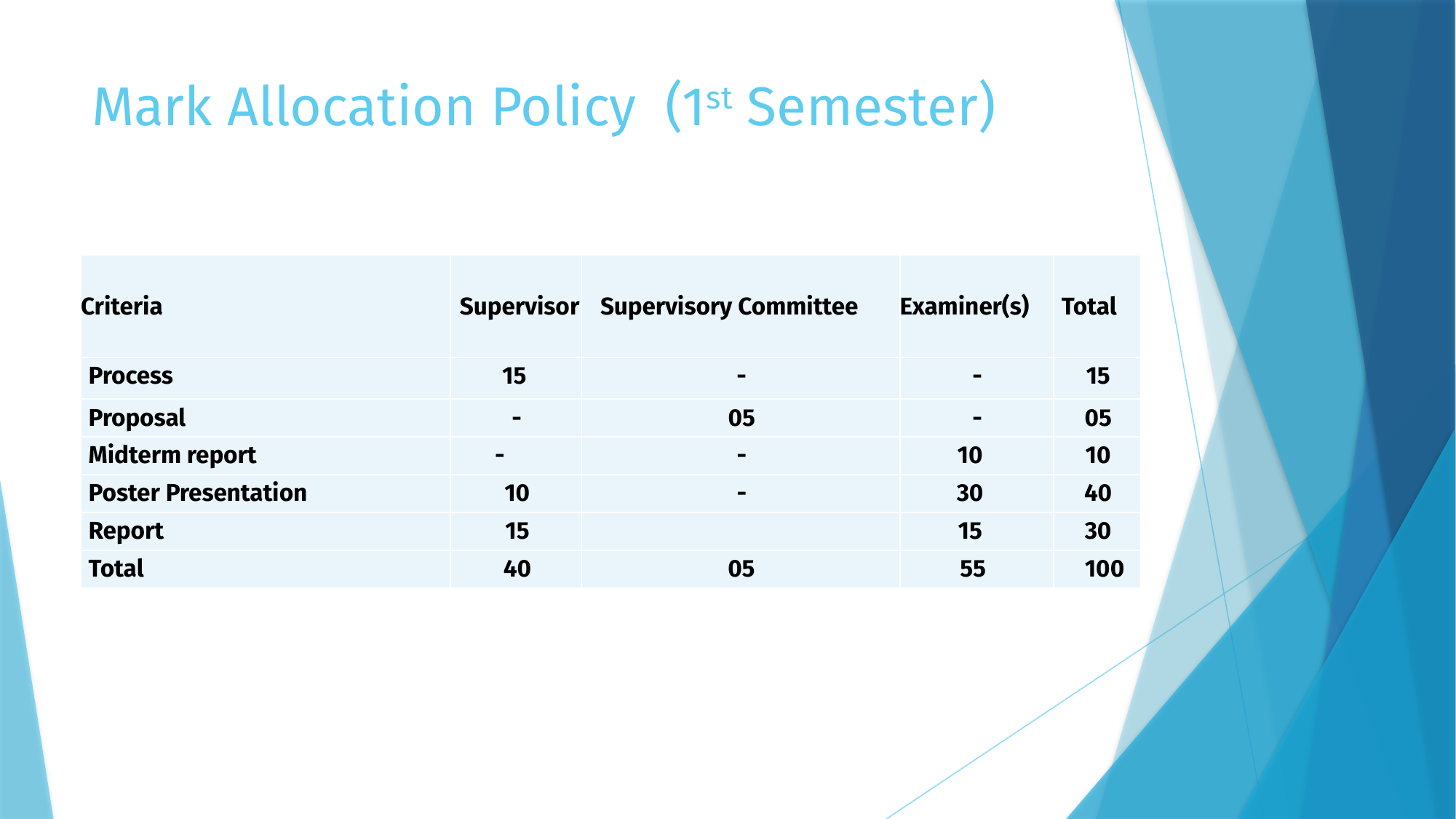

# Mark Allocation Policy  (1st Semester)
| Criteria | Supervisor | Supervisory Committee | Examiner(s) | Total |
| --- | --- | --- | --- | --- |
| Process | 15 | - | - | 15 |
| Proposal | - | 05 | - | 05 |
| Midterm report | - | - | 10 | 10 |
| Poster Presentation | 10 | - | 30 | 40 |
| Report | 15 |  | 15 | 30 |
| Total | 40 | 05 | 55 | 100 |